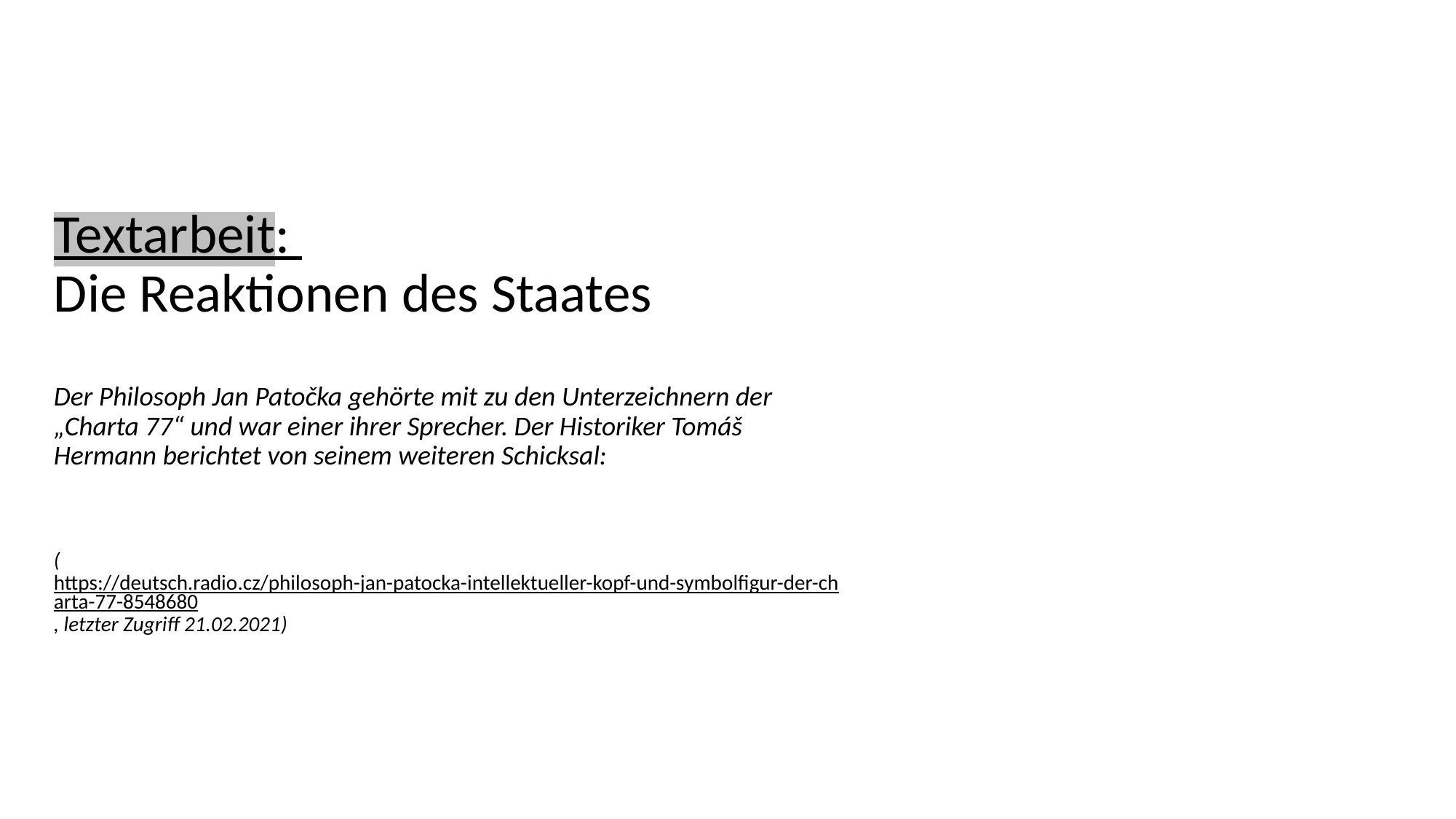

# Textarbeit: Die Reaktionen des Staates Der Philosoph Jan Patočka gehörte mit zu den Unterzeichnern der „Charta 77“ und war einer ihrer Sprecher. Der Historiker Tomáš Hermann berichtet von seinem weiteren Schicksal: (https://deutsch.radio.cz/philosoph-jan-patocka-intellektueller-kopf-und-symbolfigur-der-charta-77-8548680, letzter Zugriff 21.02.2021)